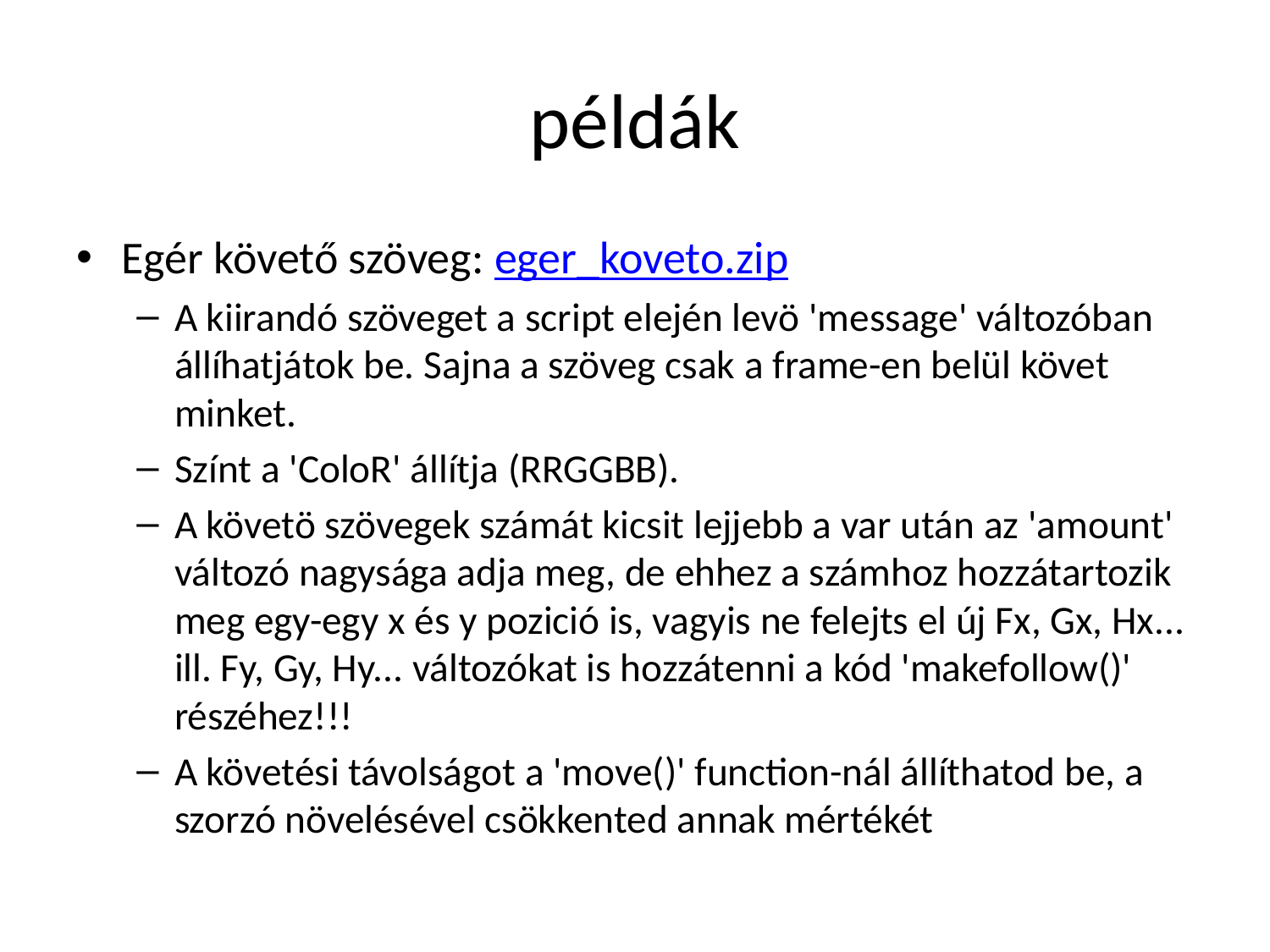

# példák
Egér követő szöveg: eger_koveto.zip
A kiirandó szöveget a script elején levö 'message' változóban állíhatjátok be. Sajna a szöveg csak a frame-en belül követ minket.
Színt a 'ColoR' állítja (RRGGBB).
A követö szövegek számát kicsit lejjebb a var után az 'amount' változó nagysága adja meg, de ehhez a számhoz hozzátartozik meg egy-egy x és y pozició is, vagyis ne felejts el új Fx, Gx, Hx... ill. Fy, Gy, Hy... változókat is hozzátenni a kód 'makefollow()' részéhez!!!
A követési távolságot a 'move()' function-nál állíthatod be, a szorzó növelésével csökkented annak mértékét